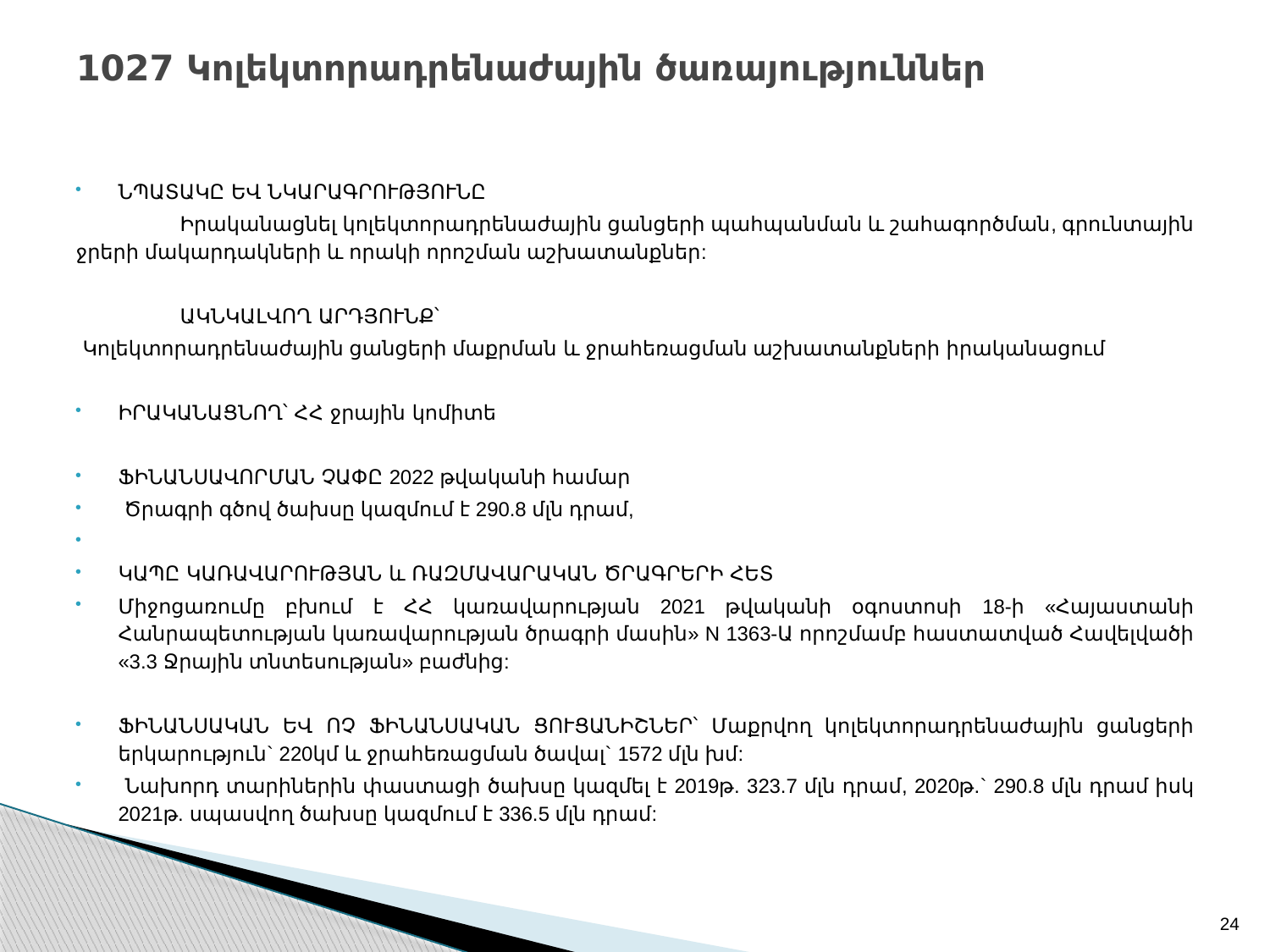

# 1027 Կոլեկտորադրենաժային ծառայություններ
ՆՊԱՏԱԿԸ ԵՎ ՆԿԱՐԱԳՐՈՒԹՅՈՒՆԸ
	Իրականացնել կոլեկտորադրենաժային ցանցերի պահպանման և շահագործման, գրունտային ջրերի մակարդակների և որակի որոշման աշխատանքներ:

	ԱԿՆԿԱԼՎՈՂ ԱՐԴՅՈՒՆՔ՝
 Կոլեկտորադրենաժային ցանցերի մաքրման և ջրահեռացման աշխատանքների իրականացում

ԻՐԱԿԱՆԱՑՆՈՂ՝ ՀՀ ջրային կոմիտե

ՖԻՆԱՆՍԱՎՈՐՄԱՆ ՉԱՓԸ 2022 թվականի համար
 Ծրագրի գծով ծախսը կազմում է 290.8 մլն դրամ,

ԿԱՊԸ ԿԱՌԱՎԱՐՈՒԹՅԱՆ և ՌԱԶՄԱՎԱՐԱԿԱՆ ԾՐԱԳՐԵՐԻ ՀԵՏ
Միջոցառումը բխում է ՀՀ կառավարության 2021 թվականի օգոստոսի 18-ի «Հայաստանի Հանրապետության կառավարության ծրագրի մասին» N 1363-Ա որոշմամբ հաստատված Հավելվածի «3.3 Ջրային տնտեսության» բաժնից:

ՖԻՆԱՆՍԱԿԱՆ ԵՎ ՈՉ ՖԻՆԱՆՍԱԿԱՆ ՑՈՒՑԱՆԻՇՆԵՐ՝ Մաքրվող կոլեկտորադրենաժային ցանցերի երկարություն` 220կմ և ջրահեռացման ծավալ` 1572 մլն խմ:
 Նախորդ տարիներին փաստացի ծախսը կազմել է 2019թ. 323.7 մլն դրամ, 2020թ.` 290.8 մլն դրամ իսկ 2021թ. սպասվող ծախսը կազմում է 336.5 մլն դրամ:
24